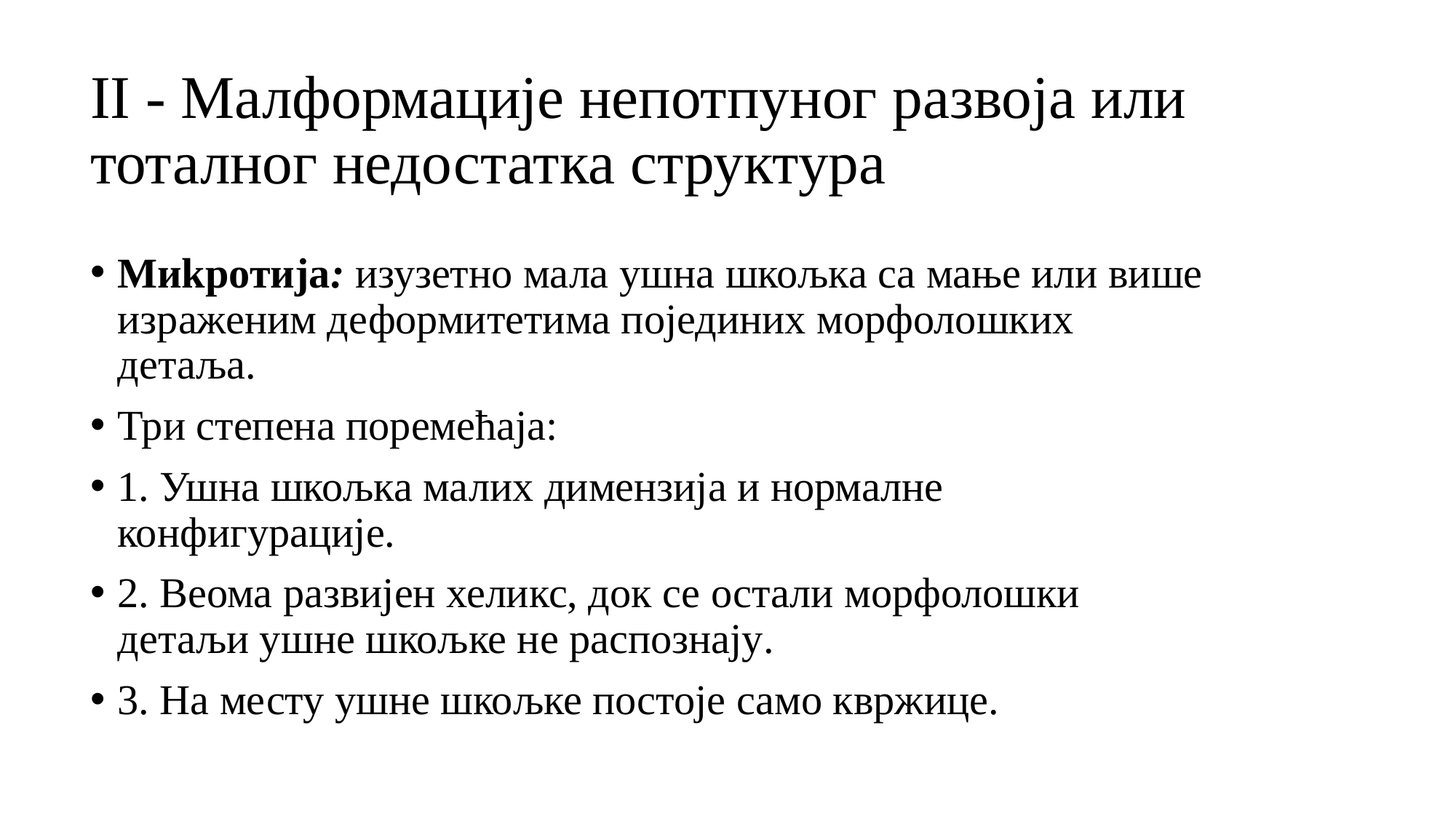

# II - Малформације непотпуног развоја или тоталног недостатка структура
Миkротиjа: изузетно мала ушна шкољка са мање или више израженим деформитетима појединих морфолошких детаља.
Три степена поремећаја:
1. Ушна шкољка малих димензија и нормалне конфигурације.
2. Веома развијен хеликс, док се остали морфолошки детаљи ушне шкољке не распознају.
3. На месту ушне шкољке постоје само квржице.